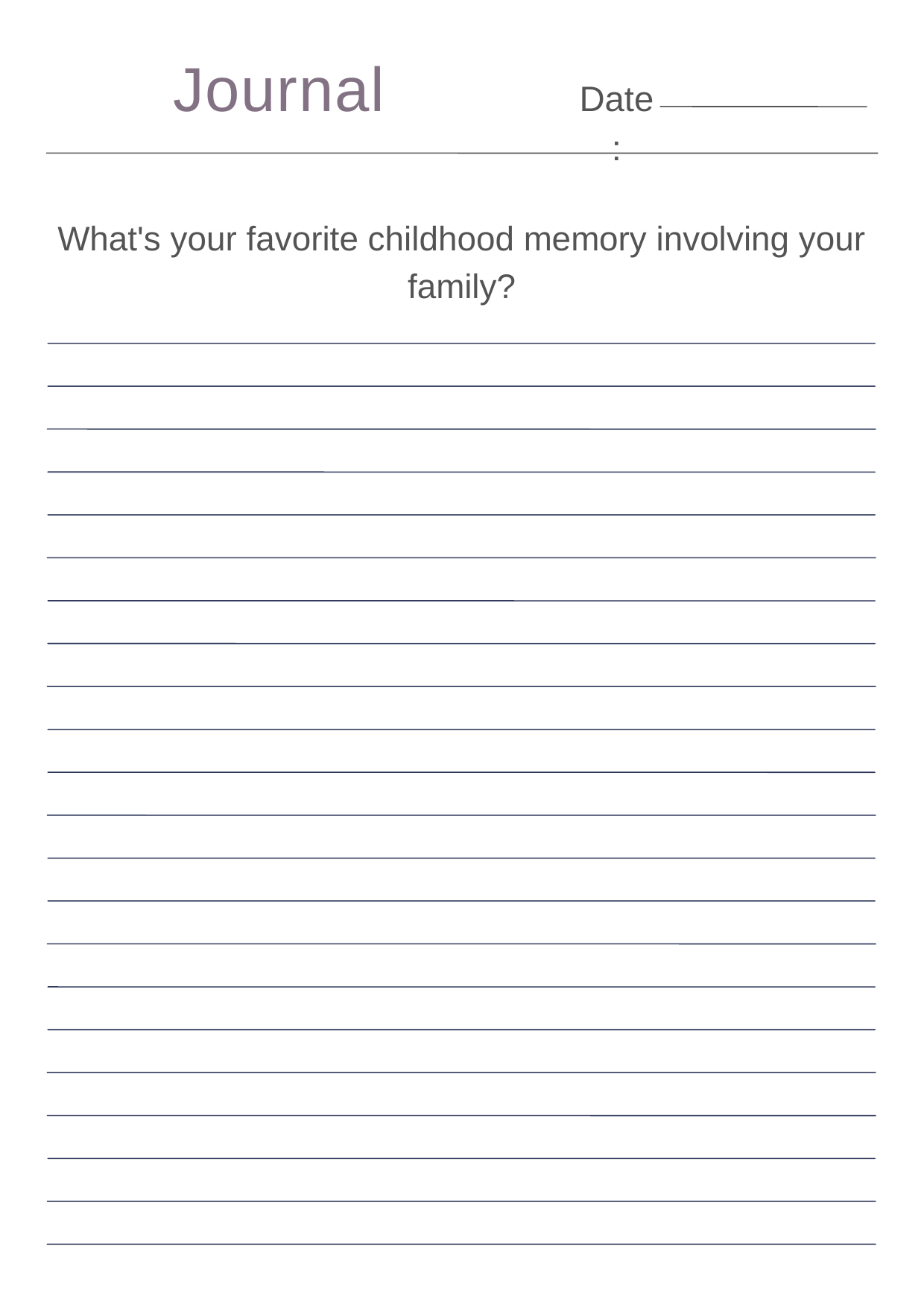

Journal
Date:

What's your favorite childhood memory involving your family?